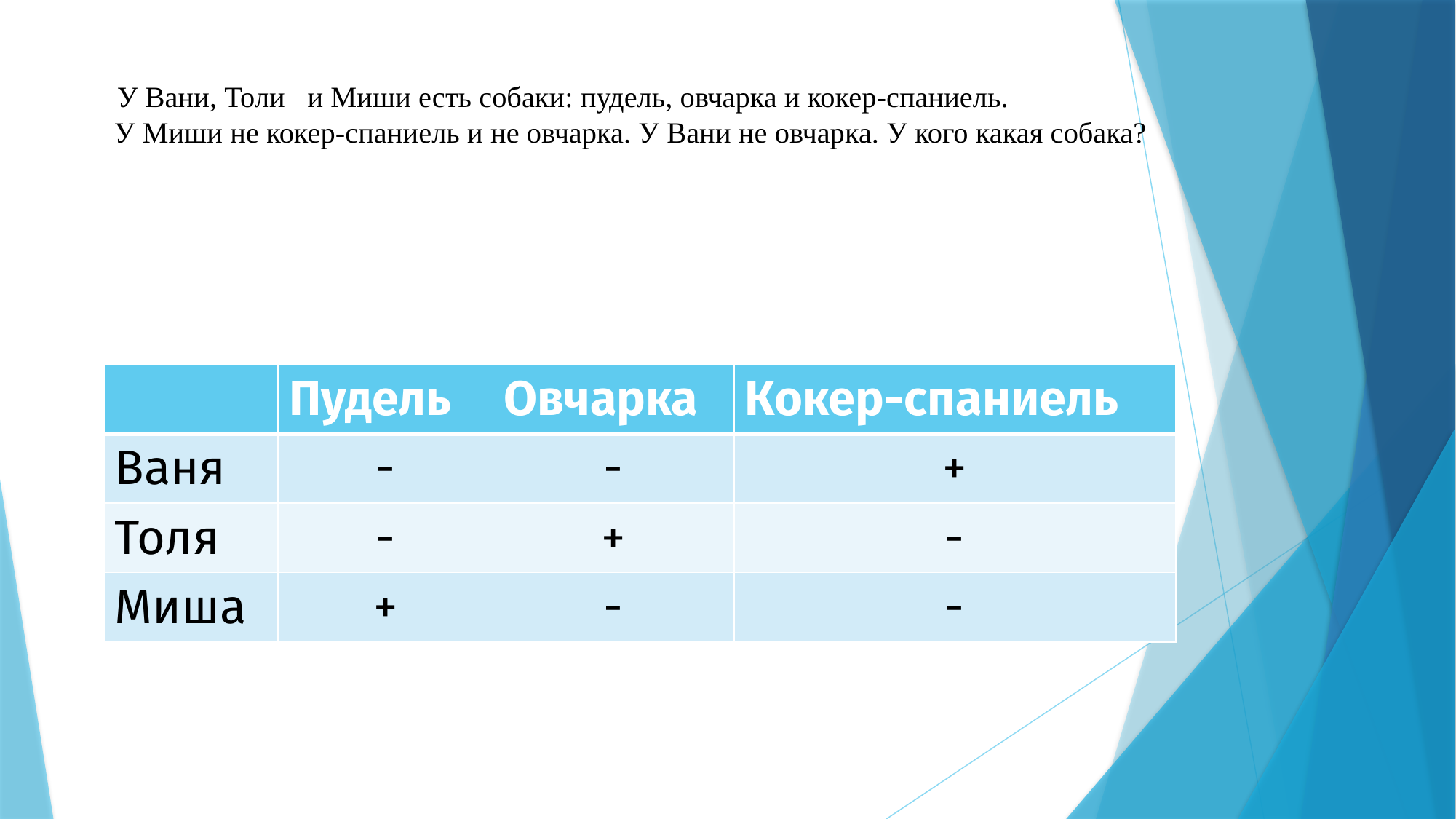

# У Вани, Толи   и Миши есть собаки: пудель, овчарка и кокер-спаниель. У Миши не кокер-спаниель и не овчарка. У Вани не овчарка. У кого какая собака?
|  | Пудель | Овчарка | Кокер-спаниель |
| --- | --- | --- | --- |
| Ваня | - | - | + |
| Толя | - | + | - |
| Миша | + | - | - |